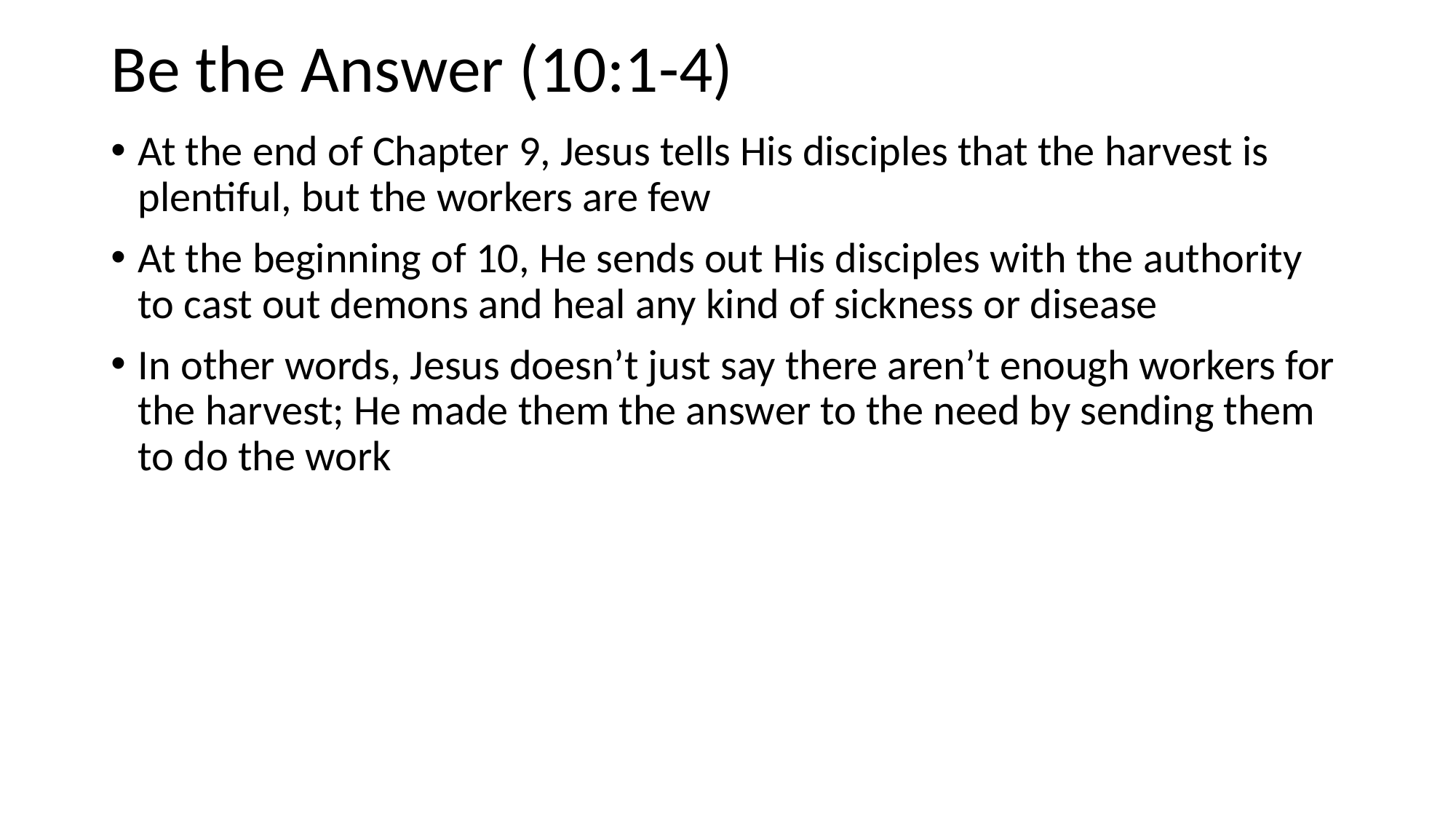

# Be the Answer (10:1-4)
At the end of Chapter 9, Jesus tells His disciples that the harvest is plentiful, but the workers are few
At the beginning of 10, He sends out His disciples with the authority to cast out demons and heal any kind of sickness or disease
In other words, Jesus doesn’t just say there aren’t enough workers for the harvest; He made them the answer to the need by sending them to do the work